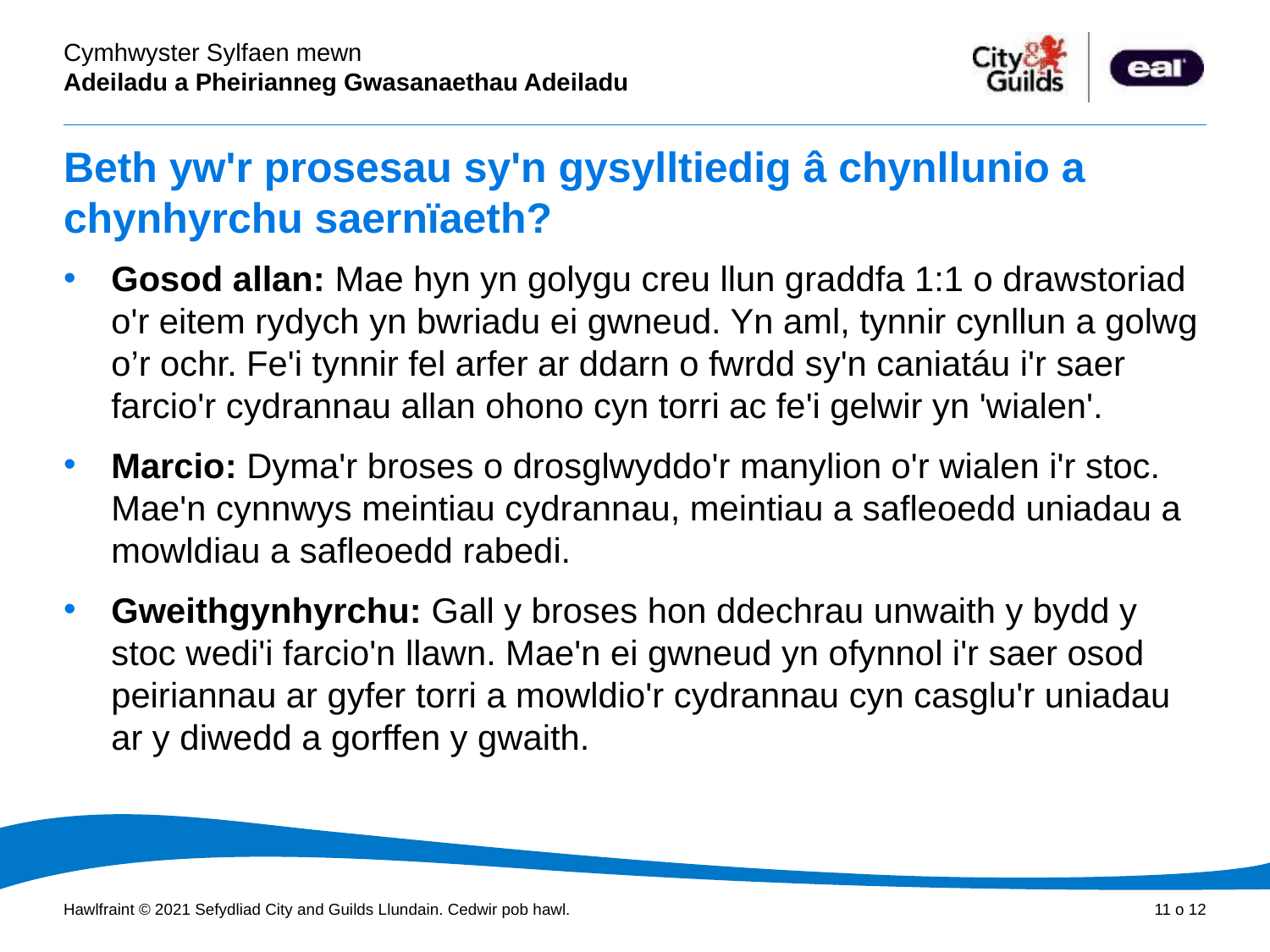

# Beth yw'r prosesau sy'n gysylltiedig â chynllunio a chynhyrchu saernïaeth?
Gosod allan: Mae hyn yn golygu creu llun graddfa 1:1 o drawstoriad o'r eitem rydych yn bwriadu ei gwneud. Yn aml, tynnir cynllun a golwg o’r ochr. Fe'i tynnir fel arfer ar ddarn o fwrdd sy'n caniatáu i'r saer farcio'r cydrannau allan ohono cyn torri ac fe'i gelwir yn 'wialen'.
Marcio: Dyma'r broses o drosglwyddo'r manylion o'r wialen i'r stoc. Mae'n cynnwys meintiau cydrannau, meintiau a safleoedd uniadau a mowldiau a safleoedd rabedi.
Gweithgynhyrchu: Gall y broses hon ddechrau unwaith y bydd y stoc wedi'i farcio'n llawn. Mae'n ei gwneud yn ofynnol i'r saer osod peiriannau ar gyfer torri a mowldio'r cydrannau cyn casglu'r uniadau ar y diwedd a gorffen y gwaith.